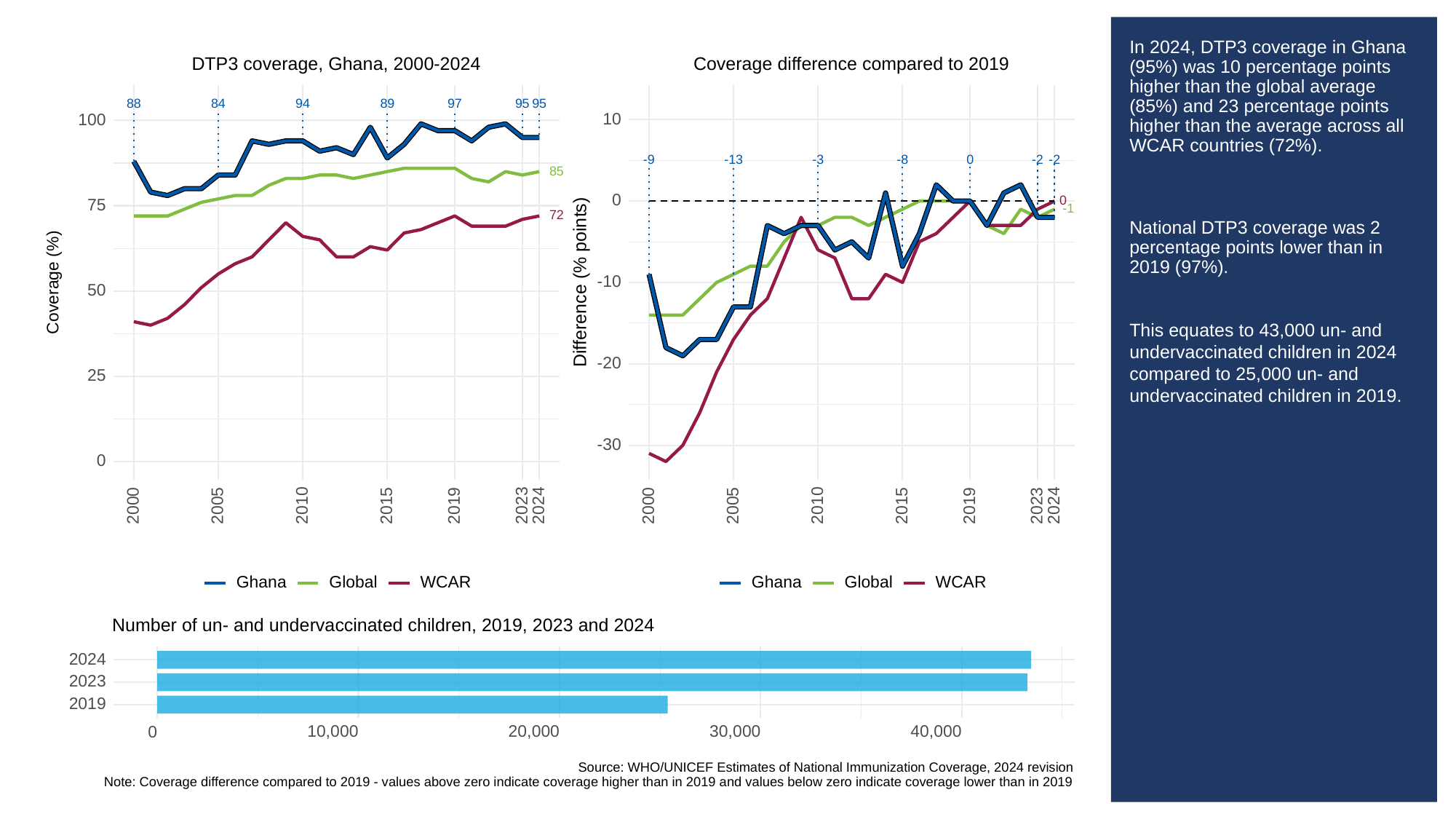

# In 2024, DTP3 coverage in Ghana (95%) was 10 percentage points higher than the global average (85%) and 23 percentage points higher than the average across all WCAR countries (72%).

National DTP3 coverage was 2 percentage points lower than in 2019 (97%).

This equates to 43,000 un- and undervaccinated children in 2024 compared to 25,000 un- and undervaccinated children in 2019.

DTP3 coverage, Ghana, 2000-2024
Coverage difference compared to 2019

88
84
94
89
97
95
95
10

100

-13
-3
-9
-8
0
-2
-2

85

0
0
75

-1

72

Difference (% points)
Coverage (%)
-10

50

-20

25

-30

0

2023
2023
2000
2005
2010
2015
2019
2024
2000
2005
2010
2015
2019
2024
Ghana
Global
WCAR
Ghana
Global
WCAR

Number of un- and undervaccinated children, 2019, 2023 and 2024

2024

2023

2019

10,000
20,000
30,000
40,000
0
Source: WHO/UNICEF Estimates of National Immunization Coverage, 2024 revision
Note: Coverage difference compared to 2019 - values above zero indicate coverage higher than in 2019 and values below zero indicate coverage lower than in 2019